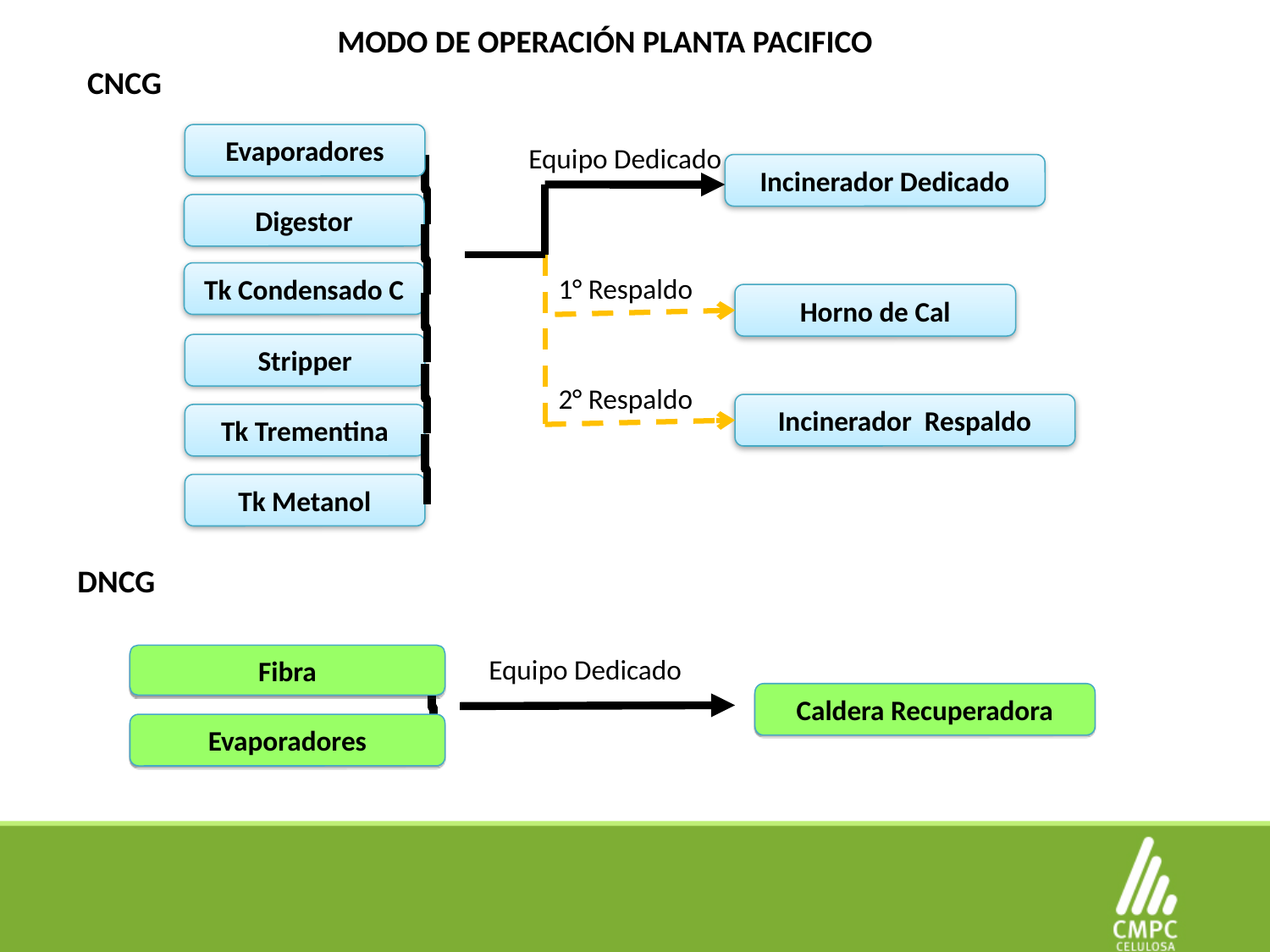

MODO DE OPERACIÓN PLANTA PACIFICO
CNCG
Evaporadores
Equipo Dedicado
Incinerador Dedicado

Digestor
Tk Condensado C
1° Respaldo
Horno de Cal
Stripper
2° Respaldo
Incinerador  Respaldo
Tk Trementina
Tk Metanol
DNCG
Fibra
Equipo Dedicado
Caldera Recuperadora

Evaporadores